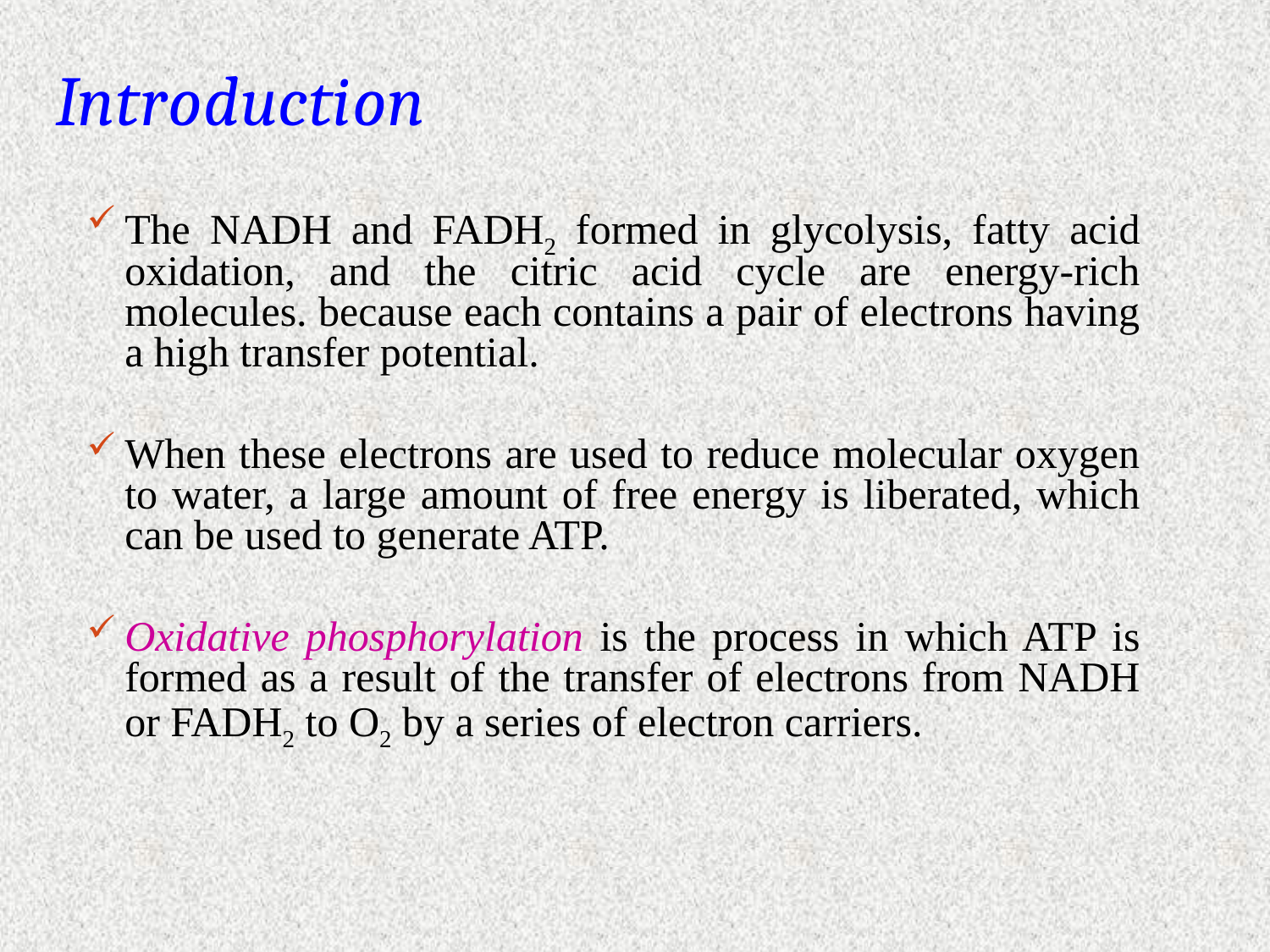

# Introduction
The NADH and FADH2 formed in glycolysis, fatty acid oxidation, and the citric acid cycle are energy-rich molecules. because each contains a pair of electrons having a high transfer potential.

When these electrons are used to reduce molecular oxygen to water, a large amount of free energy is liberated, which can be used to generate ATP.

Oxidative phosphorylation is the process in which ATP is formed as a result of the transfer of electrons from NADH or FADH2 to O2 by a series of electron carriers.